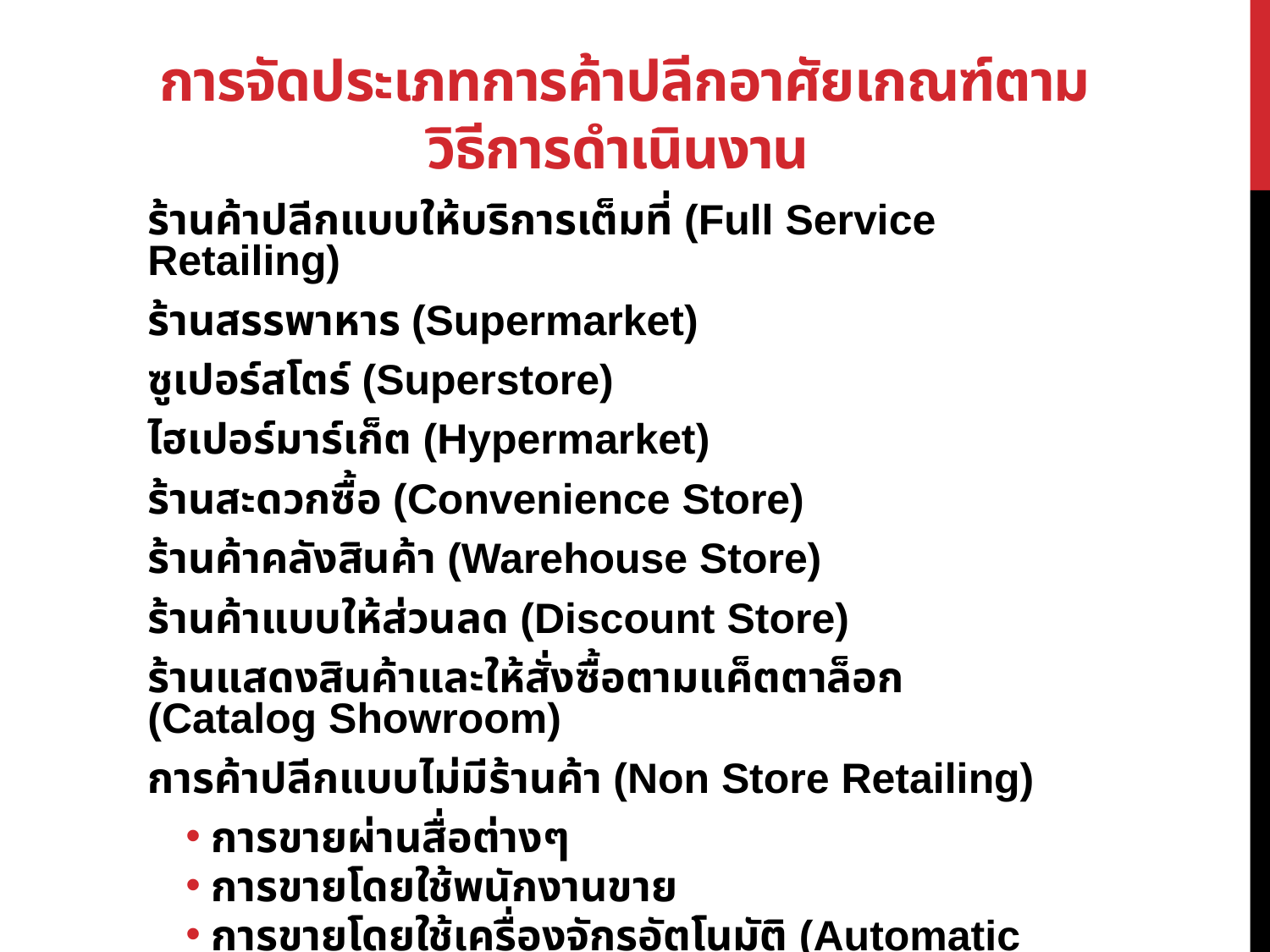

# การจัดประเภทการค้าปลีกอาศัยเกณฑ์ตาม วิธีการดำเนินงาน
ร้านค้าปลีกแบบให้บริการเต็มที่ (Full Service Retailing)
ร้านสรรพาหาร (Supermarket)
ซูเปอร์สโตร์ (Superstore)
ไฮเปอร์มาร์เก็ต (Hypermarket)
ร้านสะดวกซื้อ (Convenience Store)
ร้านค้าคลังสินค้า (Warehouse Store)
ร้านค้าแบบให้ส่วนลด (Discount Store)
ร้านแสดงสินค้าและให้สั่งซื้อตามแค็ตตาล็อก (Catalog Showroom)
การค้าปลีกแบบไม่มีร้านค้า (Non Store Retailing)
การขายผ่านสื่อต่างๆ
การขายโดยใช้พนักงานขาย
การขายโดยใช้เครื่องจักรอัตโนมัติ (Automatic Vending Machine)